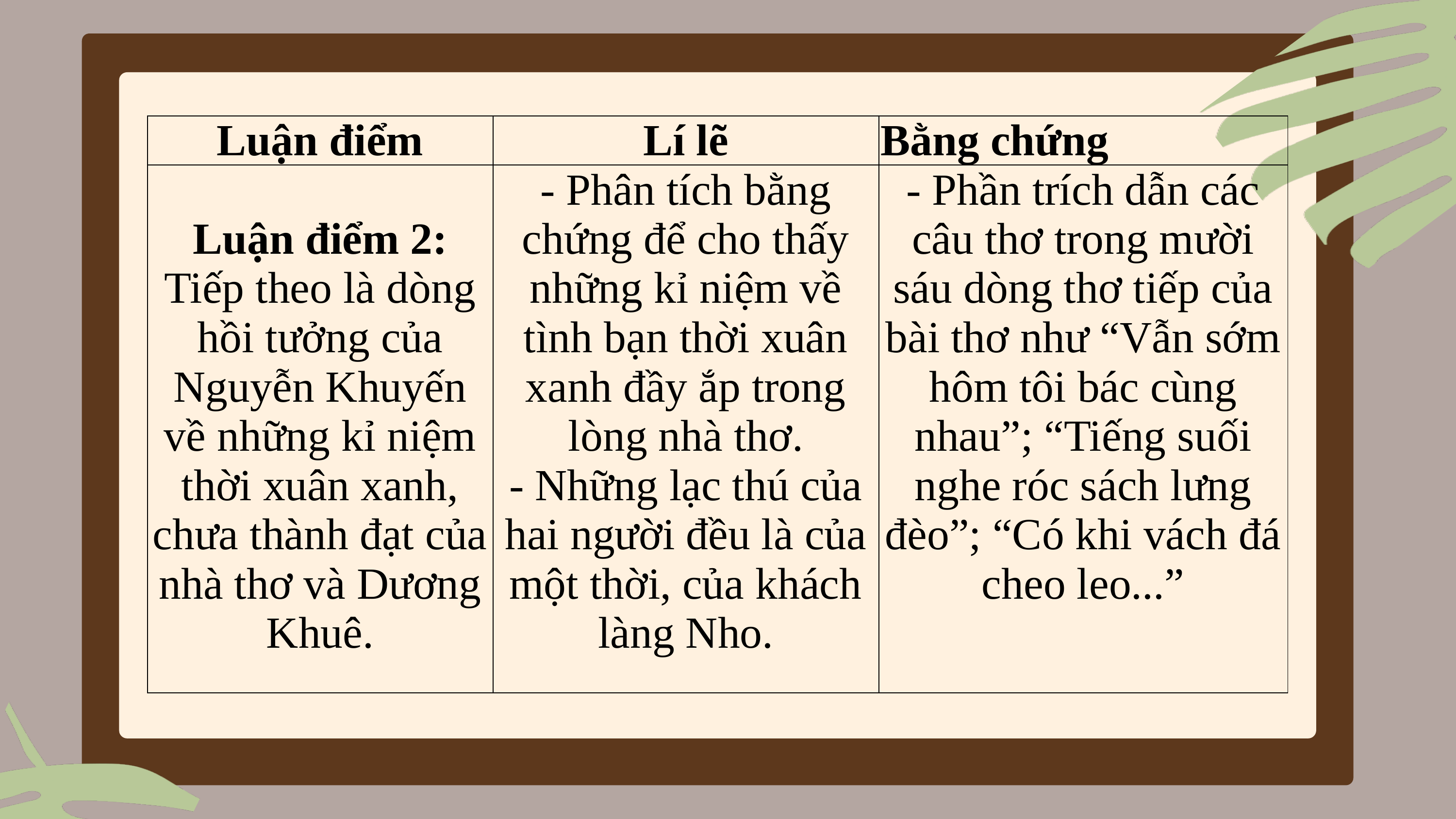

| Luận điểm | Lí lẽ | Bằng chứng |
| --- | --- | --- |
| Luận điểm 2: Tiếp theo là dòng hồi tưởng của Nguyễn Khuyến về những kỉ niệm thời xuân xanh, chưa thành đạt của nhà thơ và Dương Khuê. | - Phân tích bằng chứng để cho thấy những kỉ niệm về tình bạn thời xuân xanh đầy ắp trong lòng nhà thơ. - Những lạc thú của hai người đều là của một thời, của khách làng Nho. | - Phần trích dẫn các câu thơ trong mười sáu dòng thơ tiếp của bài thơ như “Vẫn sớm hôm tôi bác cùng nhau”; “Tiếng suối nghe róc sách lưng đèo”; “Có khi vách đá cheo leo...” |